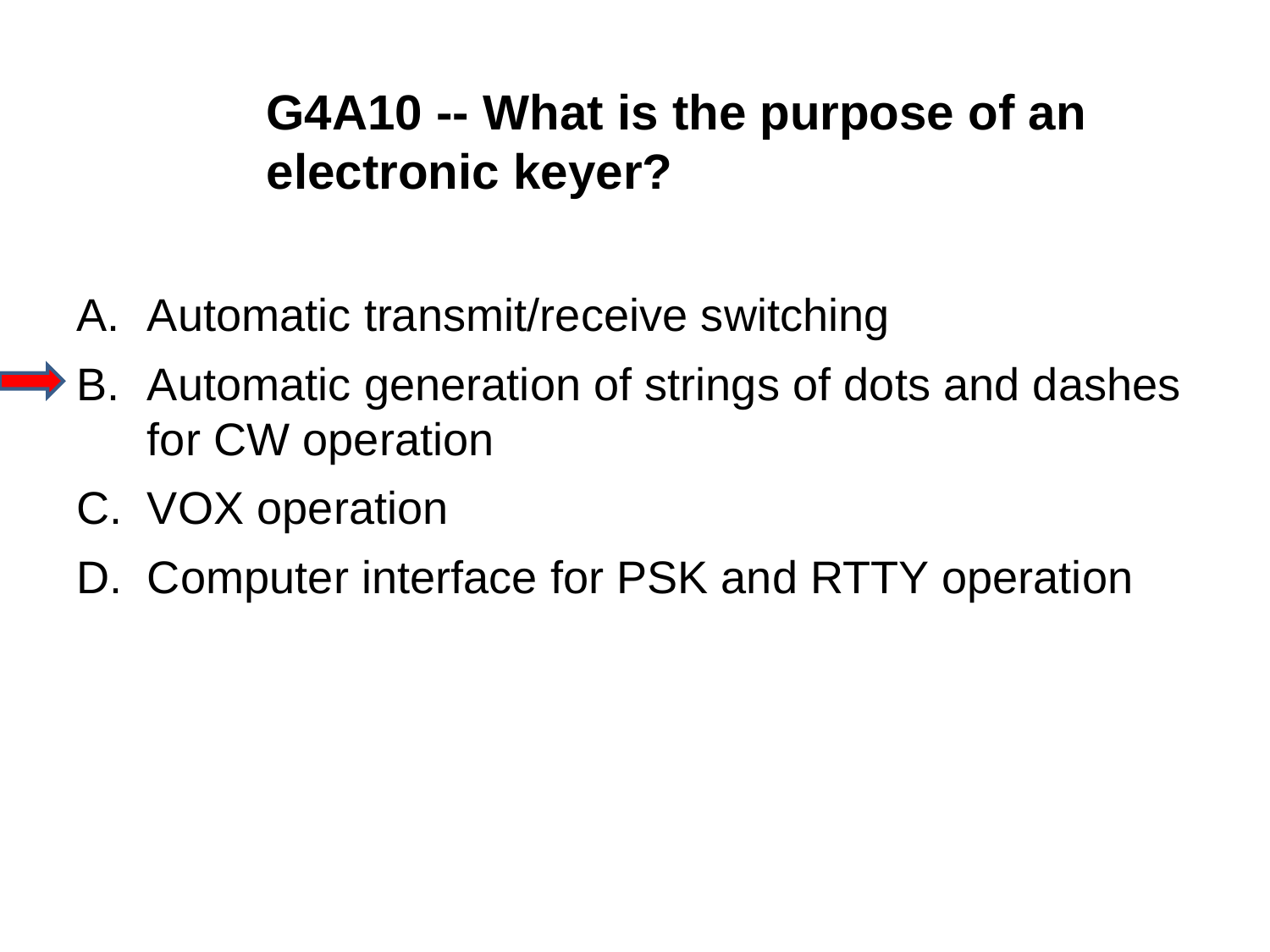

G4A10 -- What is the purpose of an electronic keyer?
A.	Automatic transmit/receive switching
B.	Automatic generation of strings of dots and dashes for CW operation
C.	VOX operation
D.	Computer interface for PSK and RTTY operation